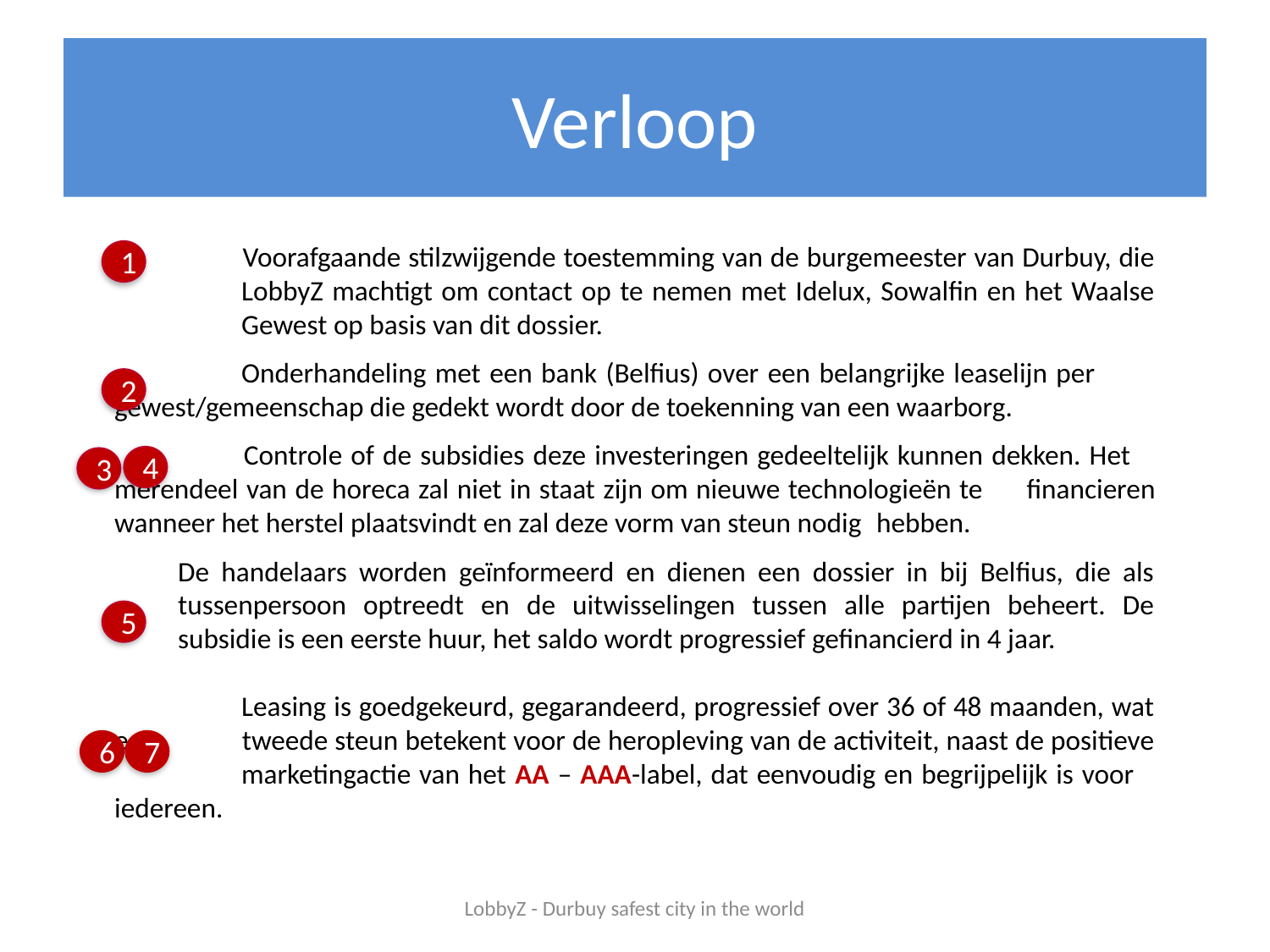

# Verloop
 	Voorafgaande stilzwijgende toestemming van de burgemeester van Durbuy, die 	LobbyZ machtigt om contact op te nemen met Idelux, Sowalfin en het Waalse 	Gewest op basis van dit dossier.

	Onderhandeling met een bank (Belfius) over een belangrijke leaselijn per 	gewest/gemeenschap die gedekt wordt door de toekenning van een waarborg.

 	Controle of de subsidies deze investeringen gedeeltelijk kunnen dekken. Het 	merendeel van de horeca zal niet in staat zijn om nieuwe technologieën te 	financieren wanneer het herstel plaatsvindt en zal deze vorm van steun nodig 	hebben.

De handelaars worden geïnformeerd en dienen een dossier in bij Belfius, die als tussenpersoon optreedt en de uitwisselingen tussen alle partijen beheert. De subsidie is een eerste huur, het saldo wordt progressief gefinancierd in 4 jaar.

	Leasing is goedgekeurd, gegarandeerd, progressief over 36 of 48 maanden, wat een 	tweede steun betekent voor de heropleving van de activiteit, naast de positieve 	marketingactie van het AA – AAA-label, dat eenvoudig en begrijpelijk is voor 	iedereen.

1
2
4
3
5
6
7
LobbyZ - Durbuy safest city in the world